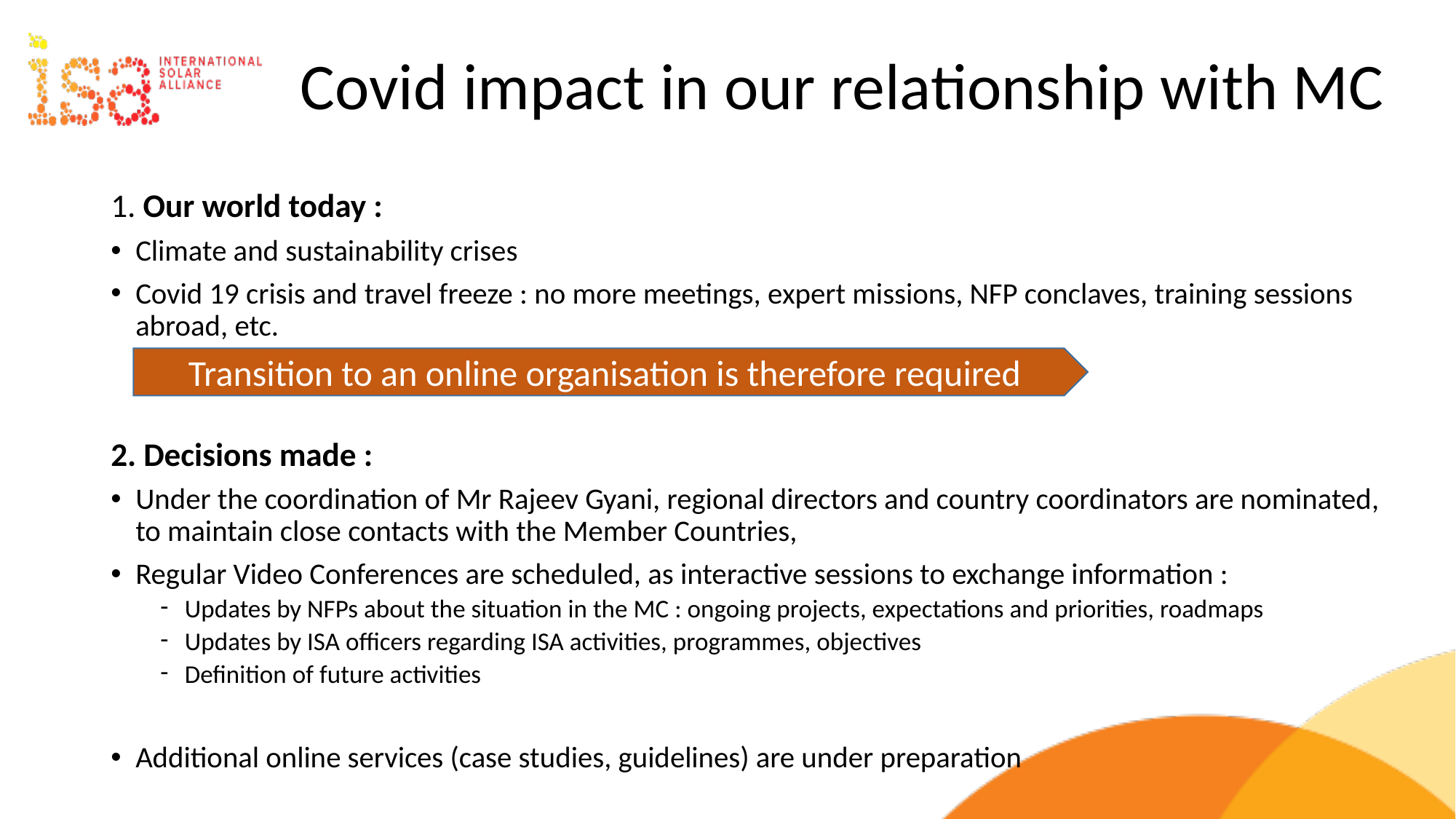

# Covid impact in our relationship with MC
1. Our world today :
Climate and sustainability crises
Covid 19 crisis and travel freeze : no more meetings, expert missions, NFP conclaves, training sessions abroad, etc.

2. Decisions made :
Under the coordination of Mr Rajeev Gyani, regional directors and country coordinators are nominated, to maintain close contacts with the Member Countries,
Regular Video Conferences are scheduled, as interactive sessions to exchange information :
Updates by NFPs about the situation in the MC : ongoing projects, expectations and priorities, roadmaps
Updates by ISA officers regarding ISA activities, programmes, objectives
Definition of future activities

Additional online services (case studies, guidelines) are under preparation

Transition to an online organisation is therefore required